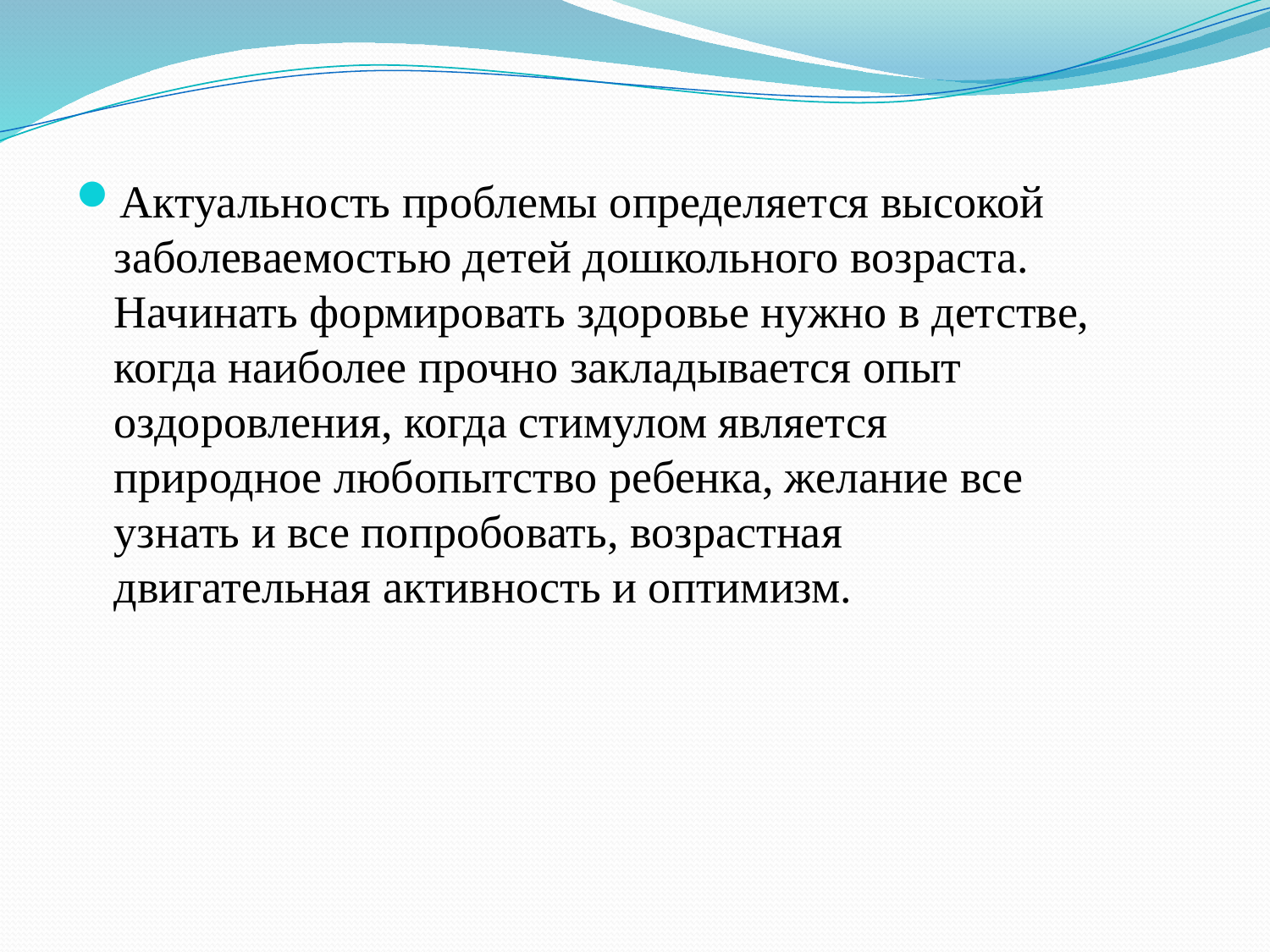

#
Актуальность проблемы определяется высокой заболеваемостью детей дошкольного возраста. Начинать формировать здоровье нужно в детстве, когда наиболее прочно закладывается опыт оздоровления, когда стимулом является природное любопытство ребенка, желание все узнать и все попробовать, возрастная двигательная активность и оптимизм.